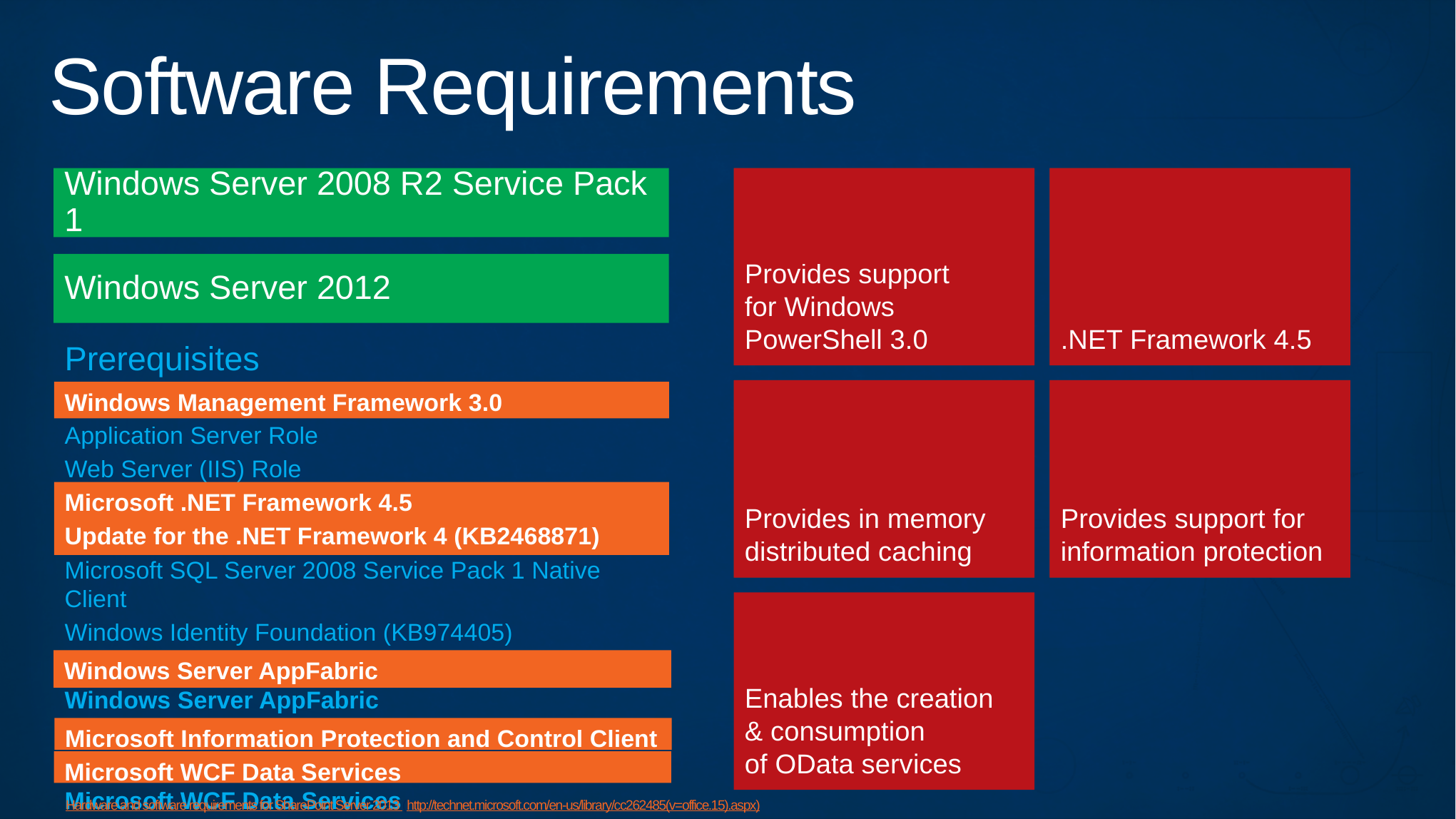

# Software Requirements
Windows Server 2008 R2 Service Pack 1
Provides support
for Windows PowerShell 3.0
Provides support
for Windows PowerShell 3.0
.NET Framework 4.0
.NET Framework 4.5
Windows Server 2012
Prerequisites
Windows Management Framework 3.0
Application Server Role
Web Server (IIS) Role
Microsoft .NET Framework 4.5
Update for the .NET Framework 4 (KB2468871)
Microsoft SQL Server 2008 Service Pack 1 Native Client
Windows Identity Foundation (KB974405)
Microsoft Sync Framework Runtime v1.0 (x64)
Windows Server AppFabric
Windows Identity Foundation v1.1
Microsoft Information Protection and Control Client
Microsoft WCF Data Services
Provides in memory distributed caching
Provides in memory distributed caching
Provides support for information protection
Provides support for information protection
Windows Management Framework 3.0
Microsoft .NET Framework 4.5
Update for the .NET Framework 4 (KB2468871)
Enables the creation
& consumption
of OData services
Windows Server AppFabric
Microsoft Information Protection and Control Client
Microsoft WCF Data Services
Hardware and software requirements for SharePoint Server 2013 (http://technet.microsoft.com/en-us/library/cc262485(v=office.15).aspx)